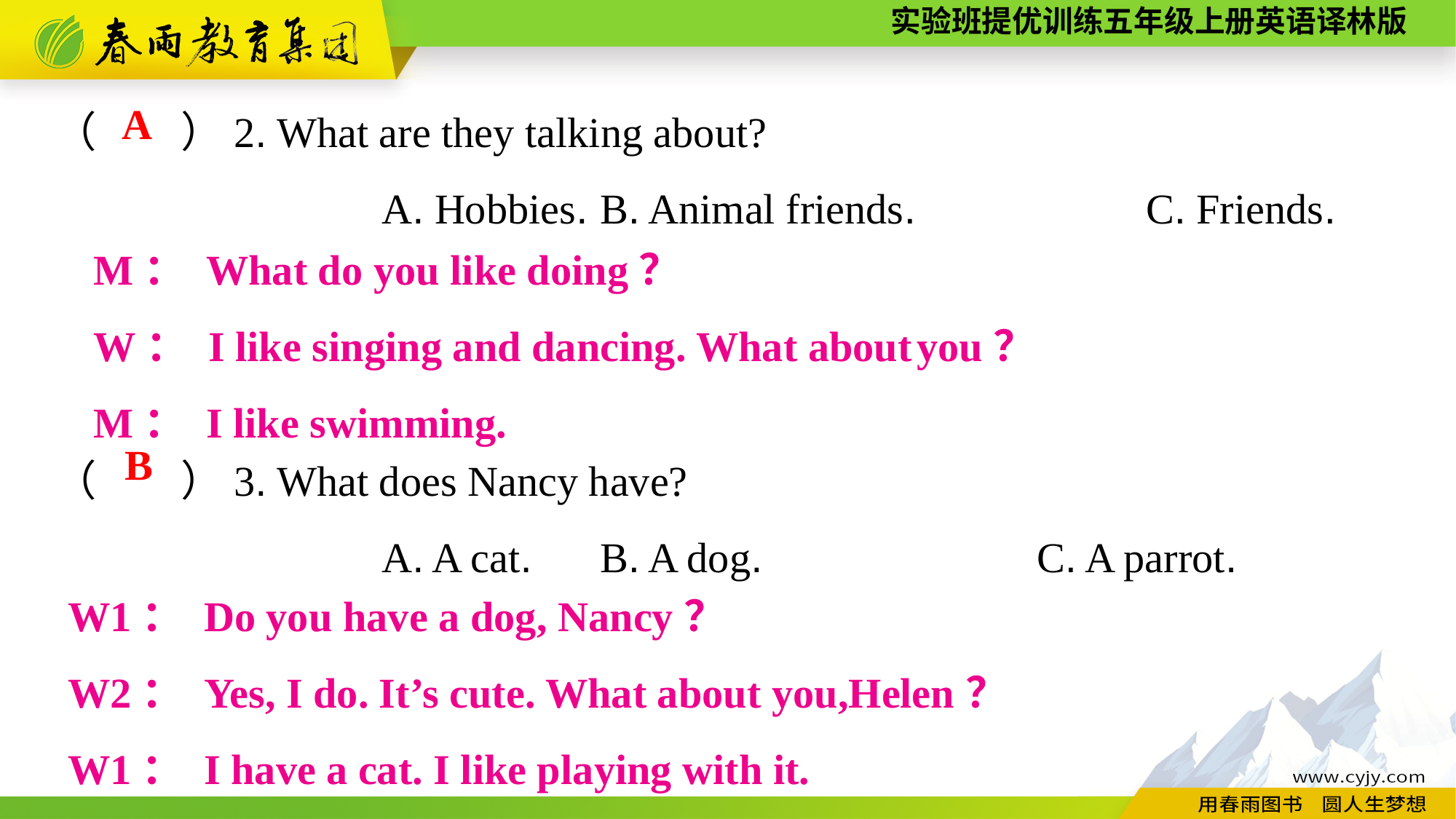

（　　）2. What are they talking about?
			A. Hobbies.	B. Animal friends.			C. Friends.

（　　）3. What does Nancy have?
			A. A cat.	B. A dog.			C. A parrot.
A
M： What do you like doing？
W： I like singing and dancing. What about you？
M： I like swimming.
B
W1： Do you have a dog, Nancy？
W2： Yes, I do. It’s cute. What about you,Helen？
W1： I have a cat. I like playing with it.